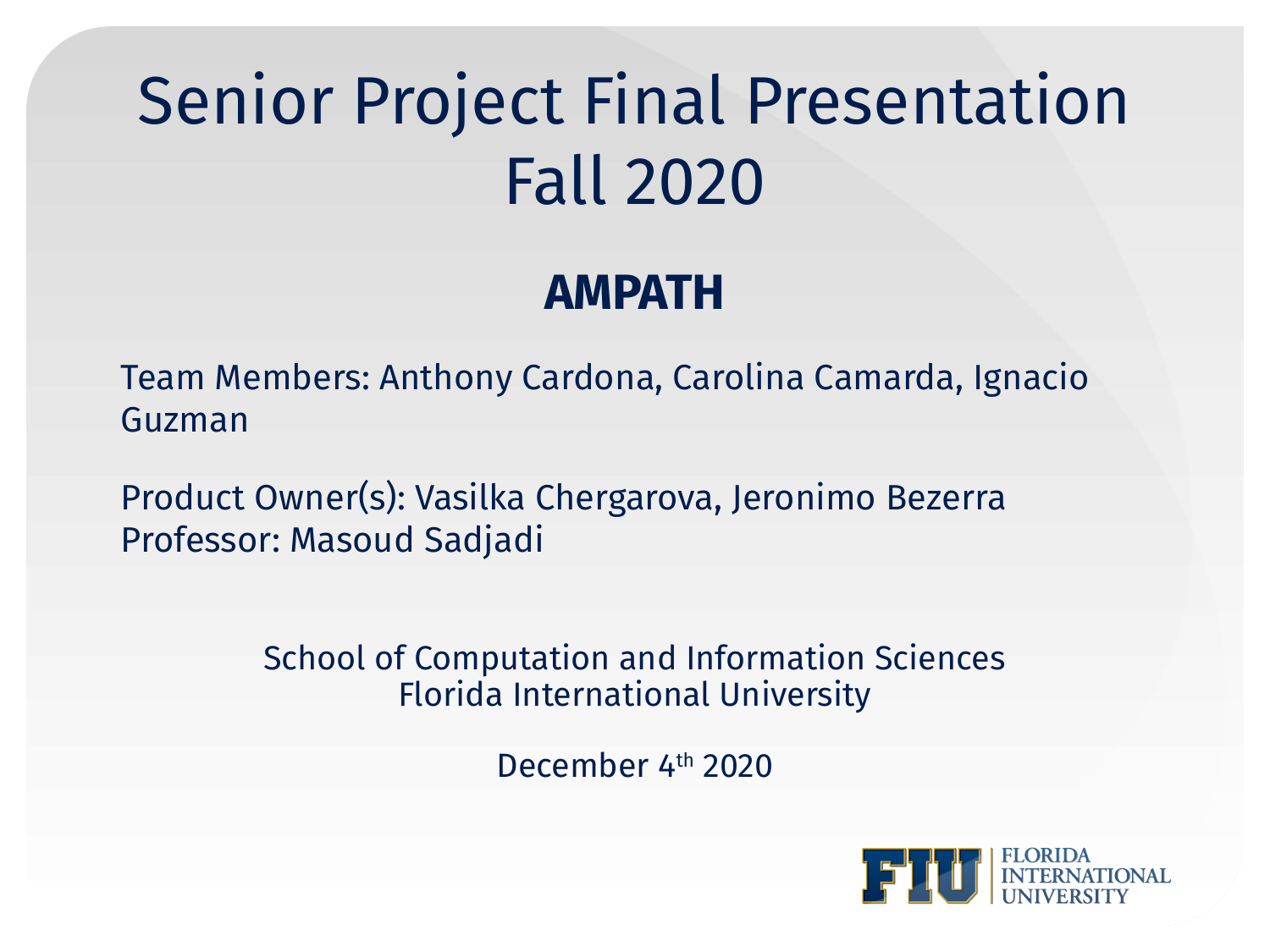

# Senior Project Final Presentation Fall 2020
AMPATH
Team Members: Anthony Cardona, Carolina Camarda, Ignacio Guzman
Product Owner(s): Vasilka Chergarova, Jeronimo Bezerra
Professor: Masoud Sadjadi

School of Computation and Information Sciences
Florida International University
December 4th 2020